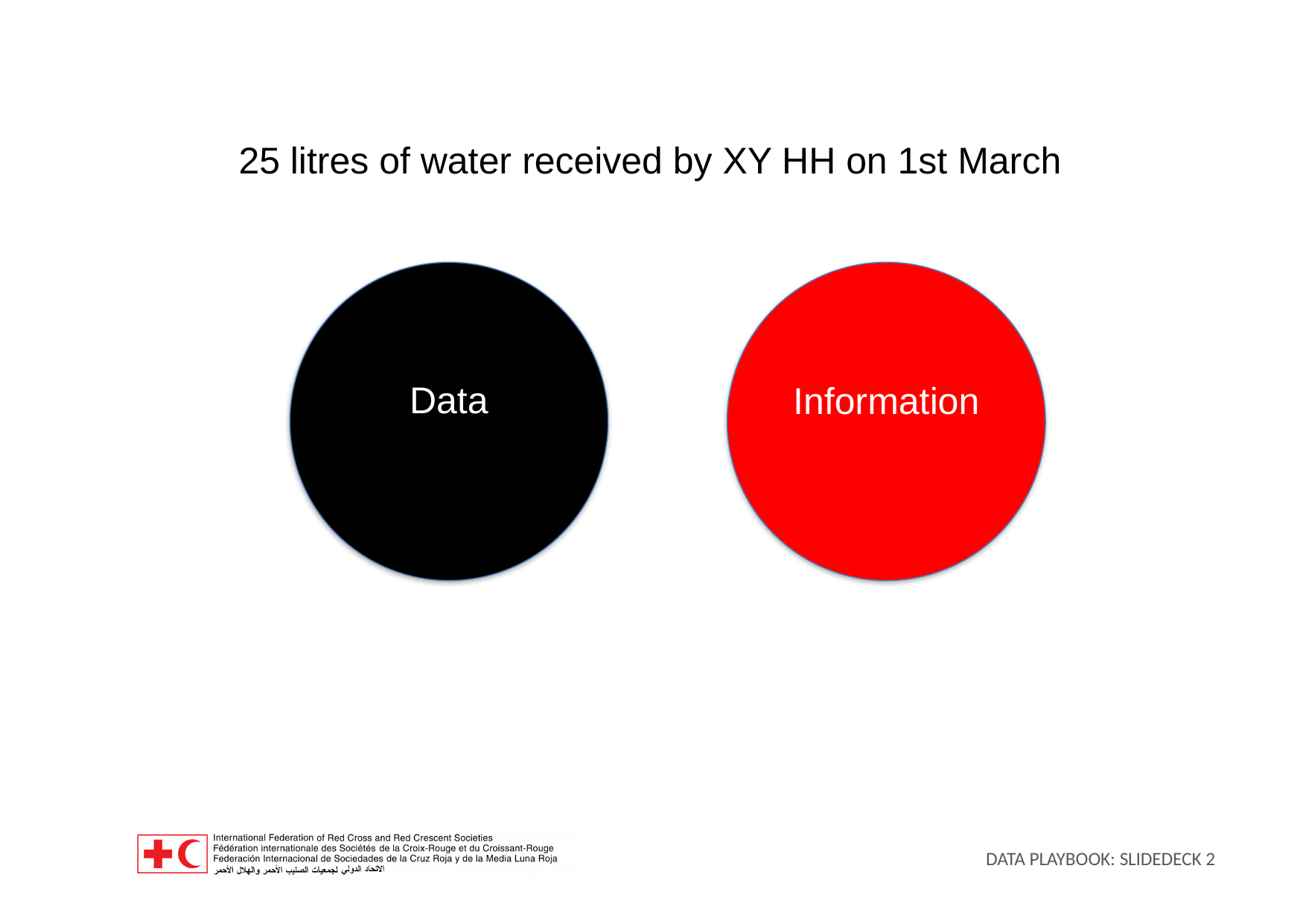

25 litres of water received by XY HH on 1st March